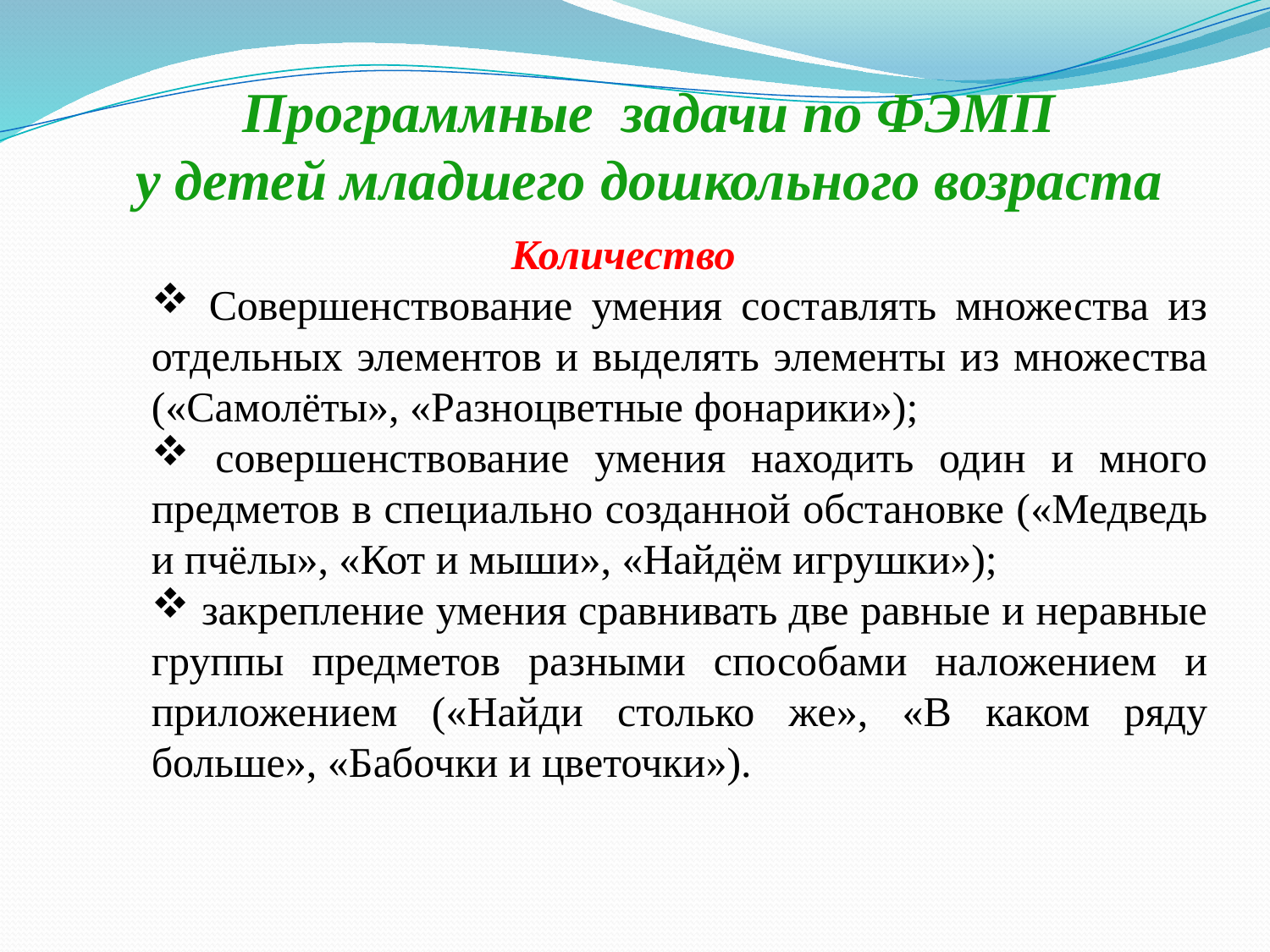

Программные  задачи по ФЭМП
у детей младшего дошкольного возраста
                                  Количество
 Совершенствование умения составлять множества из отдельных элементов и выделять элементы из множества («Самолёты», «Разноцветные фонарики»);
 совершенствование умения находить один и много предметов в специально созданной обстановке («Медведь и пчёлы», «Кот и мыши», «Найдём игрушки»);
 закрепление умения сравнивать две равные и неравные группы предметов разными способами наложением и приложением («Найди столько же», «В каком ряду больше», «Бабочки и цветочки»).